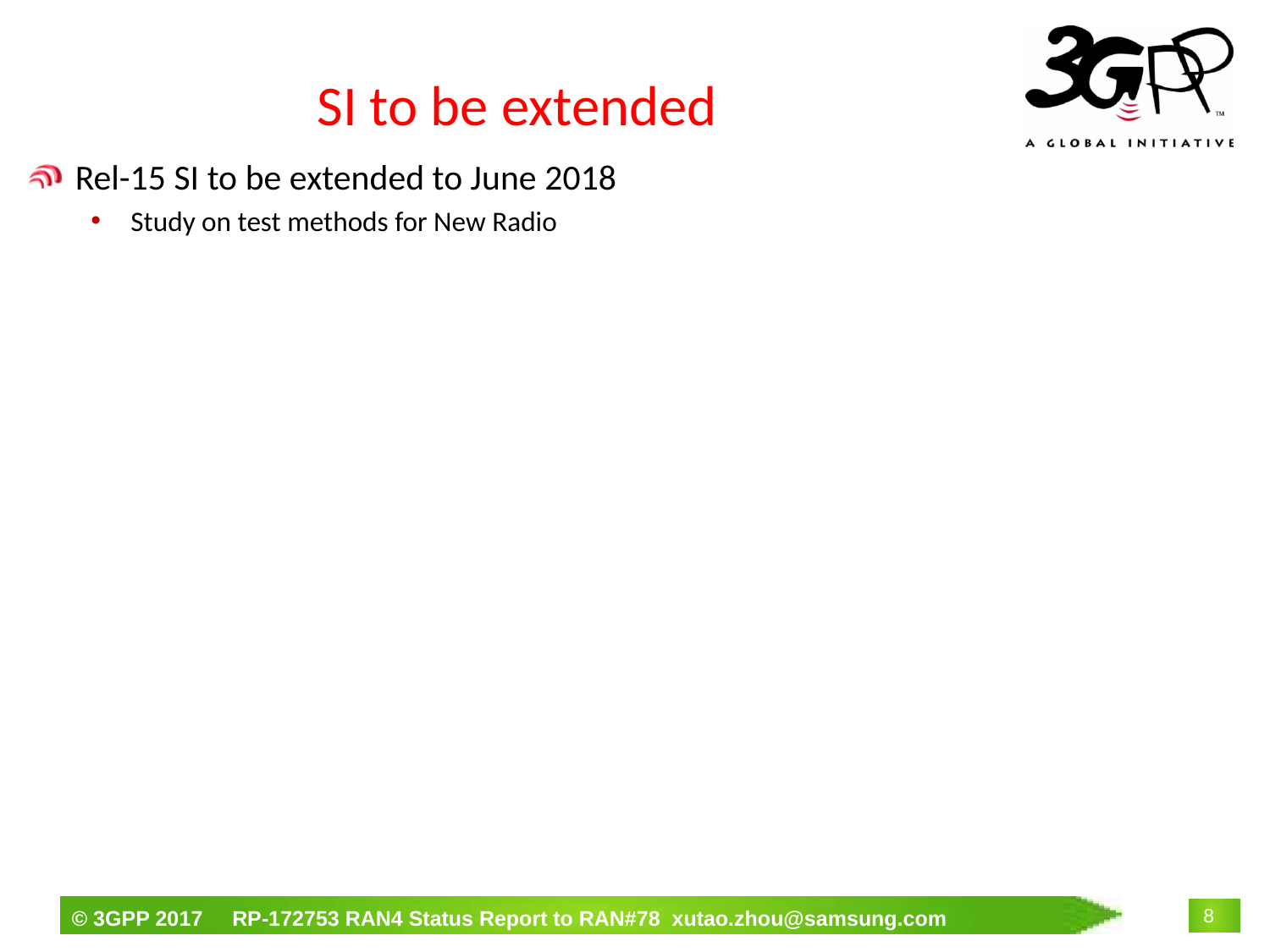

# SI to be extended
Rel-15 SI to be extended to June 2018
Study on test methods for New Radio